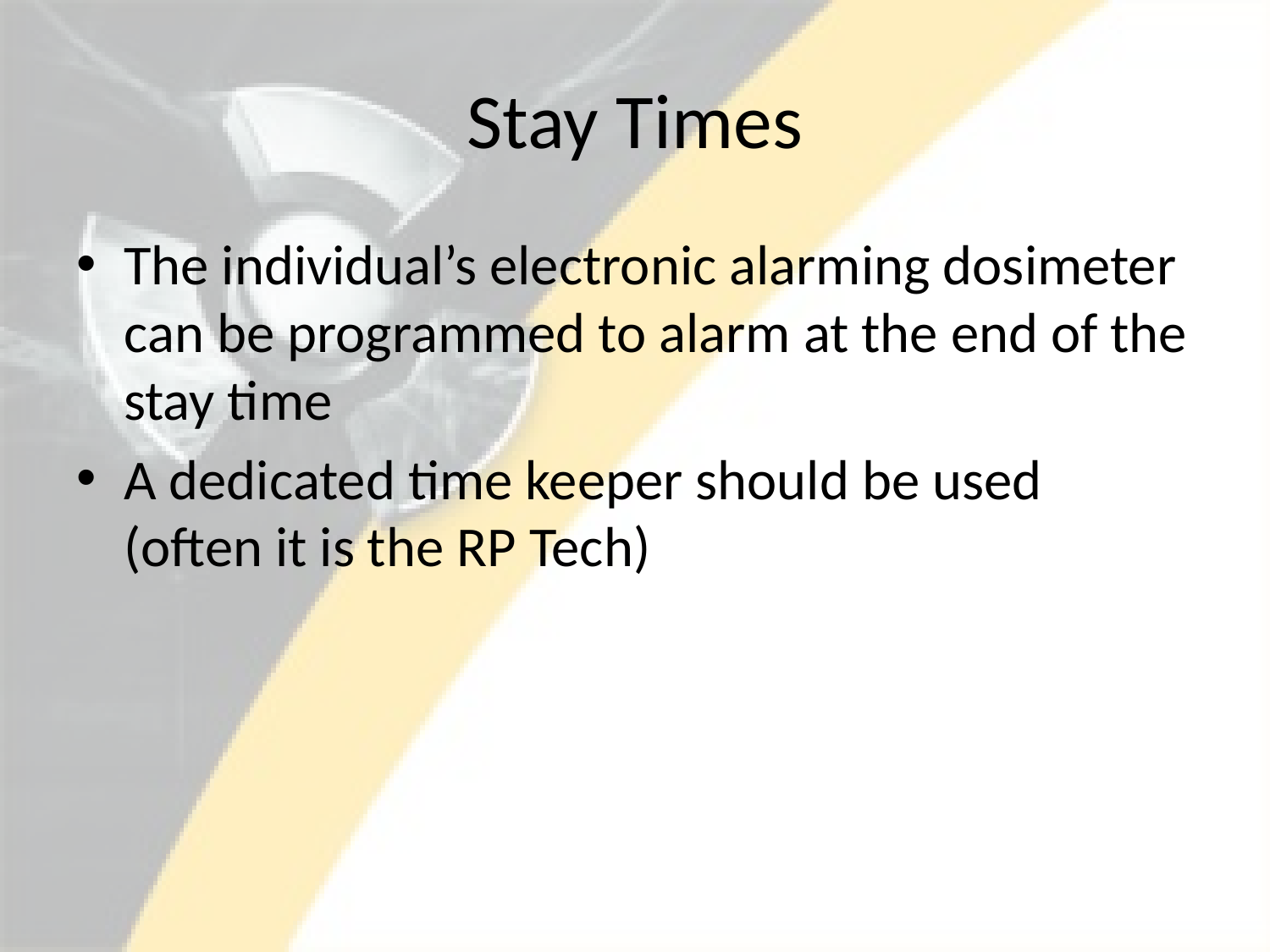

# Stay Times
The individual’s electronic alarming dosimeter can be programmed to alarm at the end of the stay time
A dedicated time keeper should be used (often it is the RP Tech)